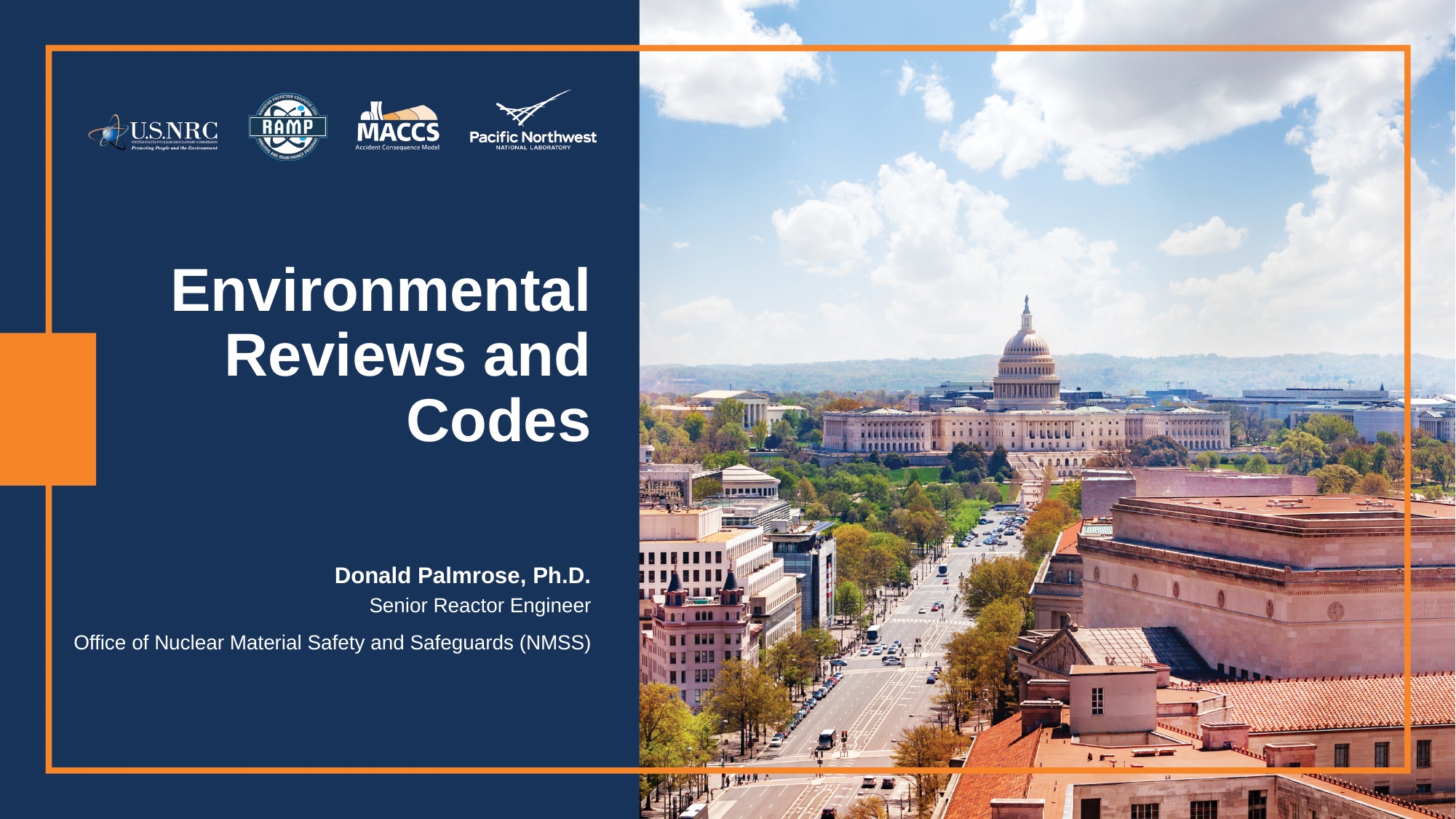

# Environmental Reviews and Codes
Donald Palmrose, Ph.D.

Senior Reactor Engineer
Office of Nuclear Material Safety and Safeguards (NMSS)